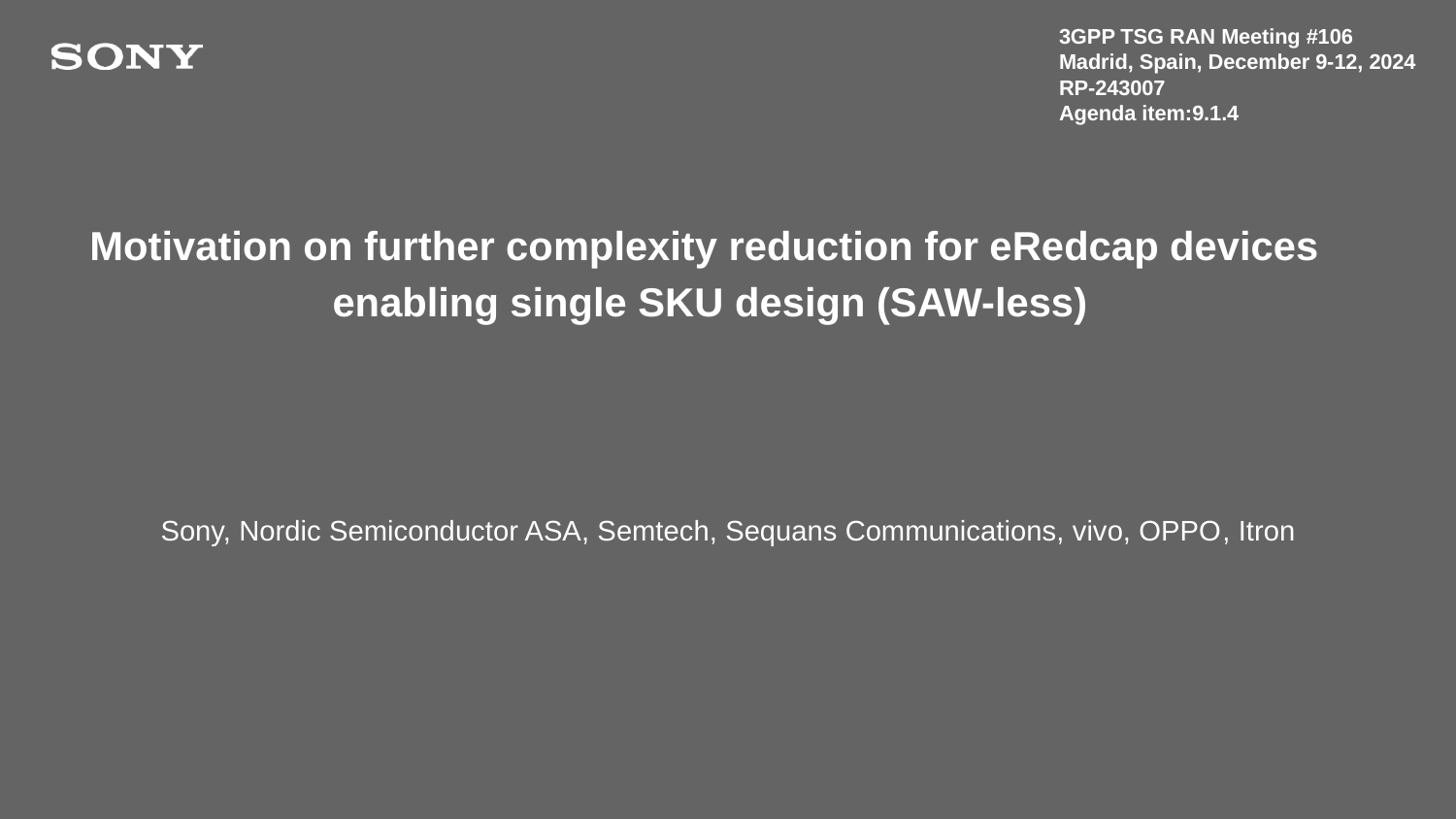

3GPP TSG RAN Meeting #106
Madrid, Spain, December 9-12, 2024
RP-243007
Agenda item:9.1.4

Motivation on further complexity reduction for eRedcap devices
enabling single SKU design (SAW-less)

Sony, Nordic Semiconductor ASA, Semtech, Sequans Communications, vivo, OPPO, Itron